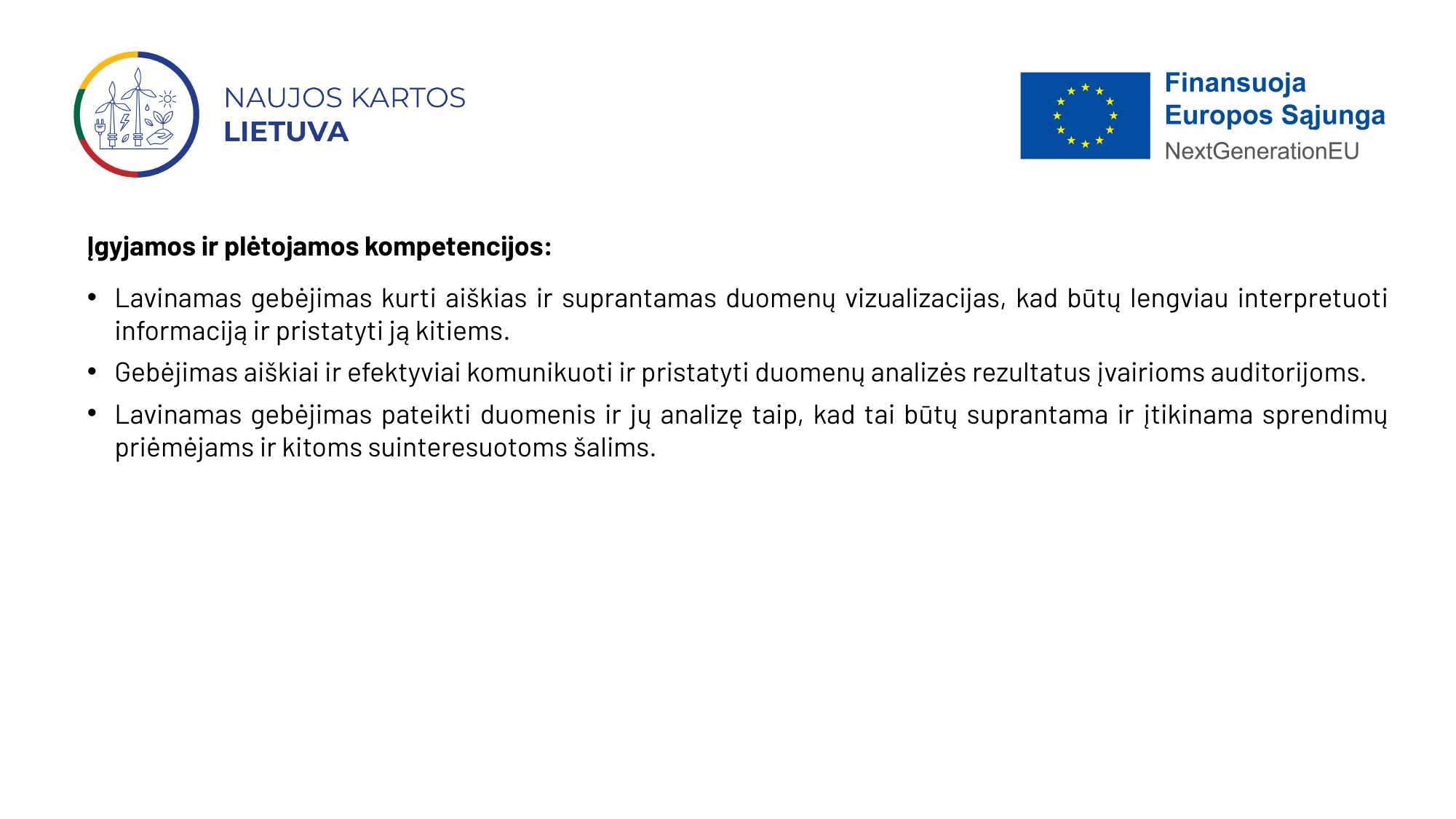

Įgyjamos ir plėtojamos kompetencijos:
Lavinamas gebėjimas kurti aiškias ir suprantamas duomenų vizualizacijas, kad būtų lengviau interpretuoti informaciją ir pristatyti ją kitiems.
Gebėjimas aiškiai ir efektyviai komunikuoti ir pristatyti duomenų analizės rezultatus įvairioms auditorijoms.
Lavinamas gebėjimas pateikti duomenis ir jų analizę taip, kad tai būtų suprantama ir įtikinama sprendimų priėmėjams ir kitoms suinteresuotoms šalims.